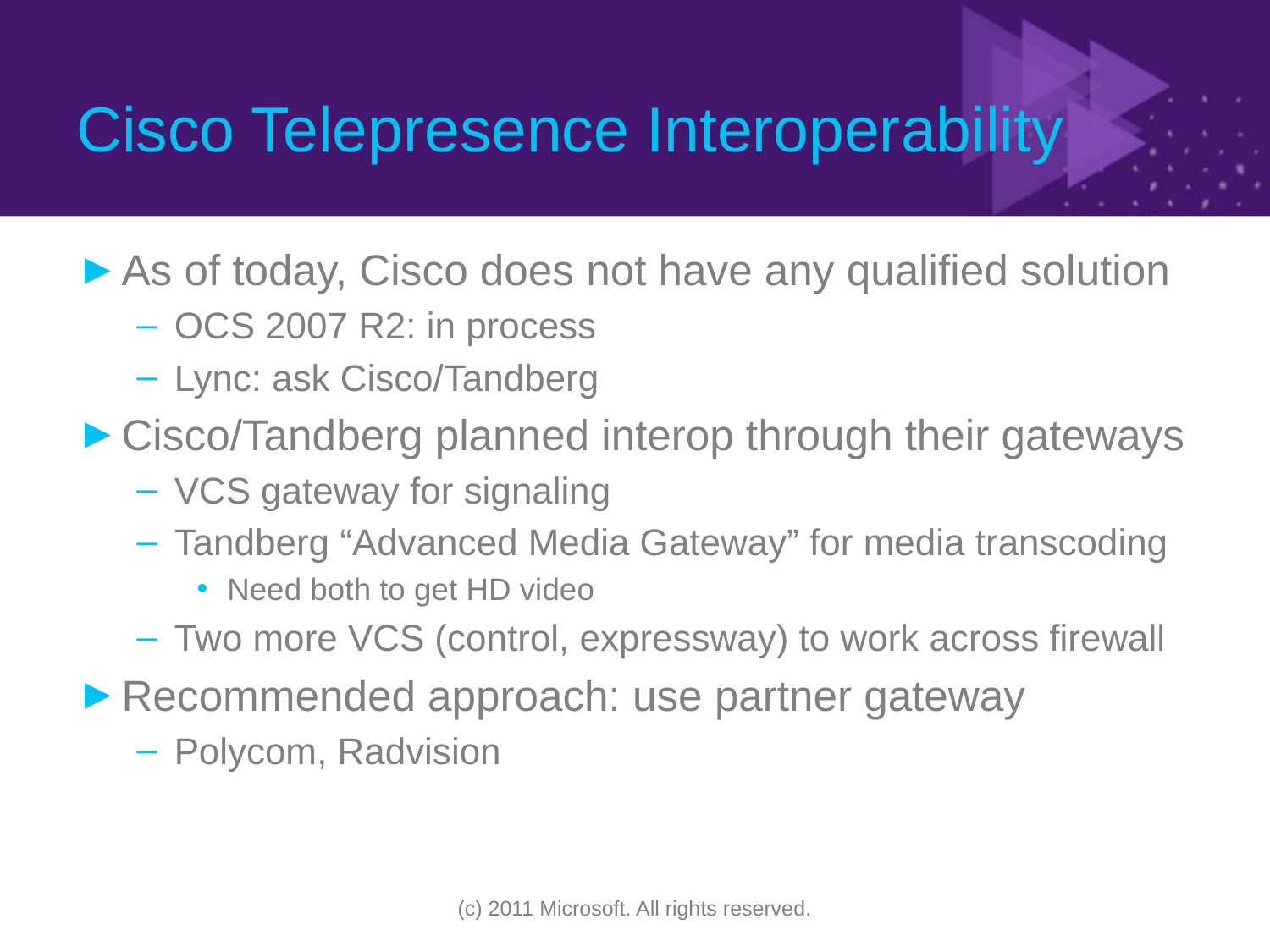

# Cisco Telepresence Interoperability
As of today, Cisco does not have any qualified solution
OCS 2007 R2: in process
Lync: ask Cisco/Tandberg
Cisco/Tandberg planned interop through their gateways
VCS gateway for signaling
Tandberg “Advanced Media Gateway” for media transcoding
Need both to get HD video
Two more VCS (control, expressway) to work across firewall
Recommended approach: use partner gateway
Polycom, Radvision
(c) 2011 Microsoft. All rights reserved.